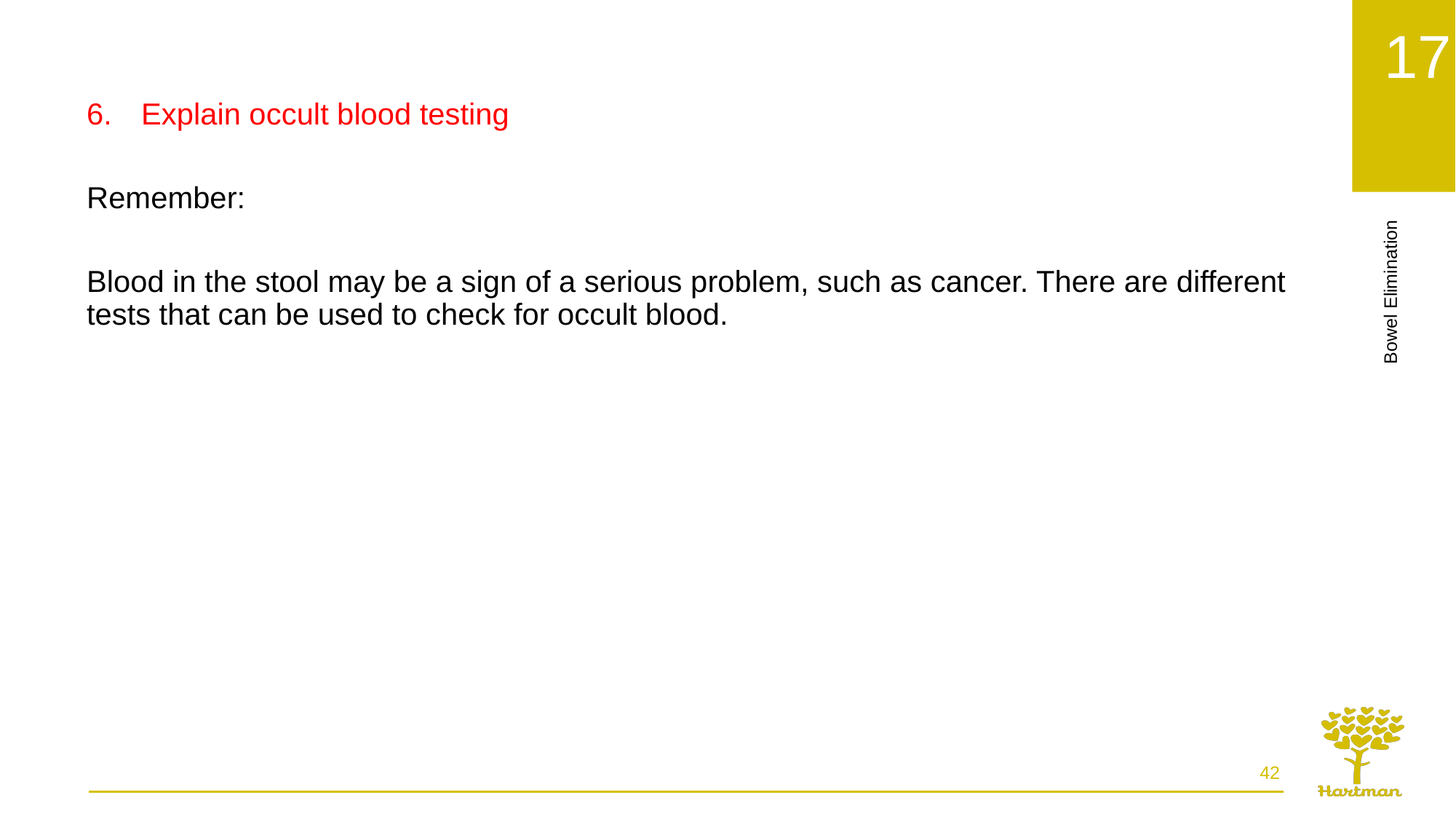

Explain occult blood testing

Remember:

Blood in the stool may be a sign of a serious problem, such as cancer. There are different tests that can be used to check for occult blood.
42